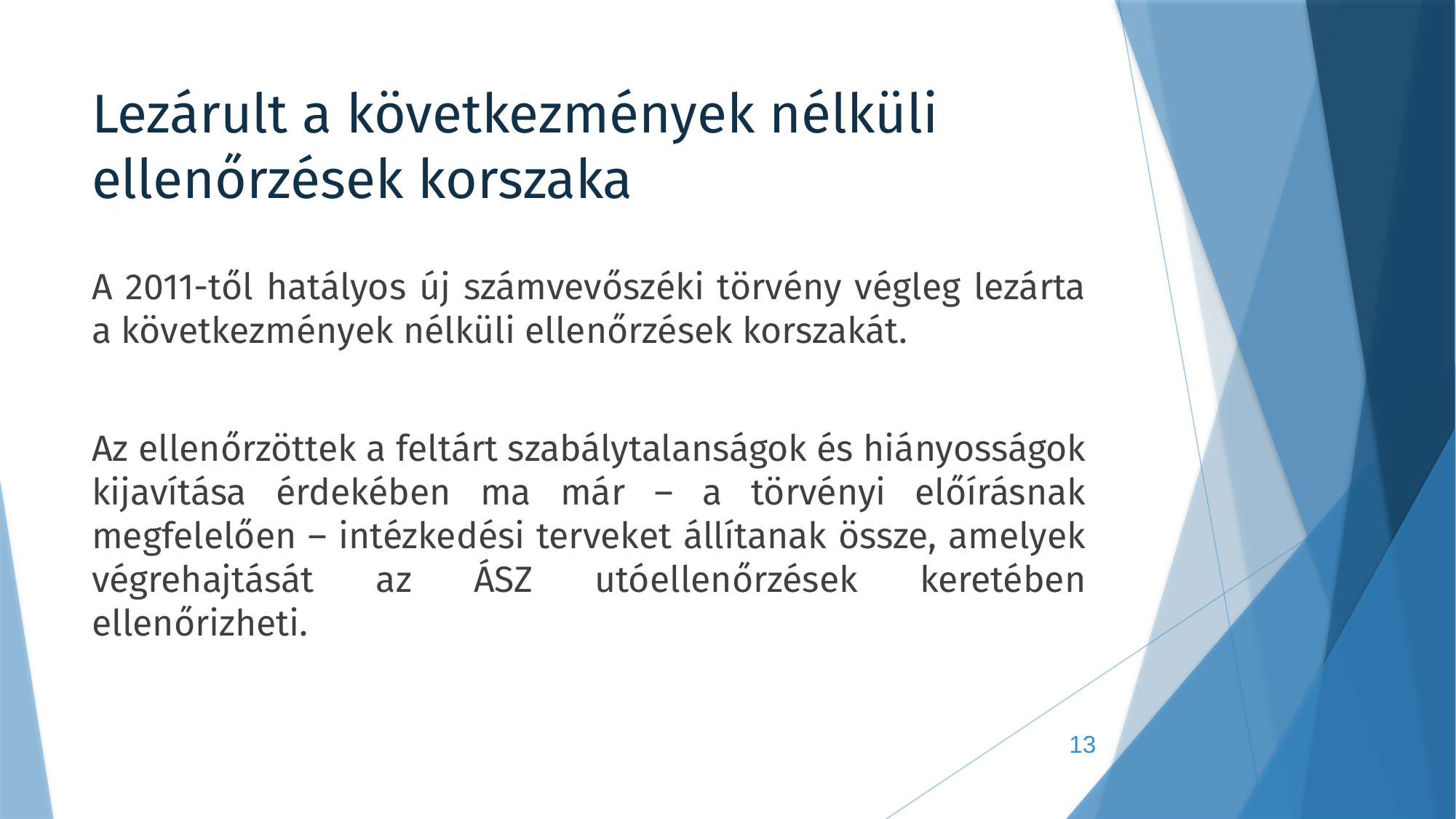

# Lezárult a következmények nélküli ellenőrzések korszaka
A 2011-től hatályos új számvevőszéki törvény végleg lezárta a következmények nélküli ellenőrzések korszakát.

Az ellenőrzöttek a feltárt szabálytalanságok és hiányosságok kijavítása érdekében ma már – a törvényi előírásnak megfelelően – intézkedési terveket állítanak össze, amelyek végrehajtását az ÁSZ utóellenőrzések keretében ellenőrizheti.

13